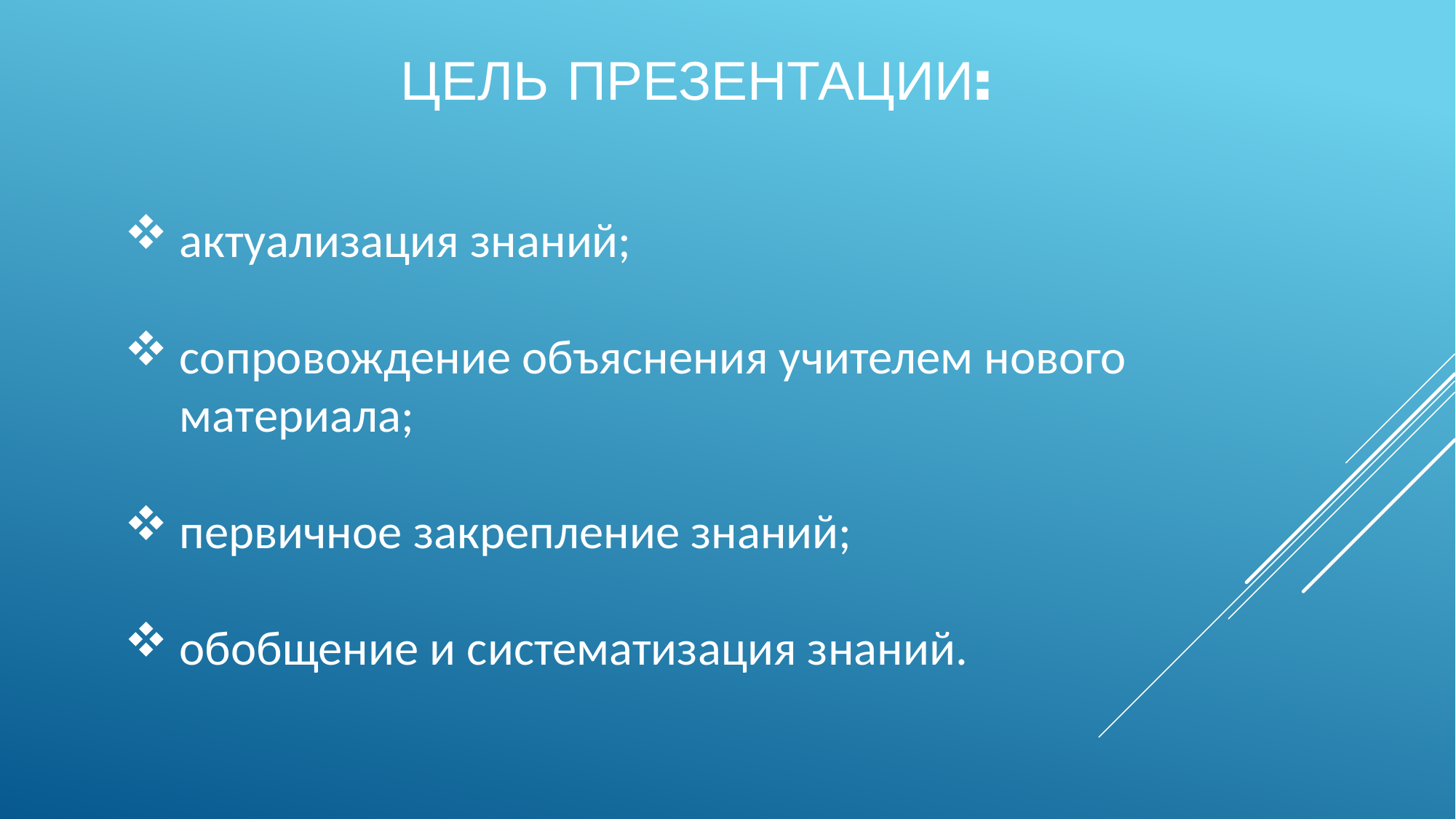

# Цель презентации:
актуализация знаний;

сопровождение объяснения учителем нового материала;

первичное закрепление знаний;

обобщение и систематизация знаний.